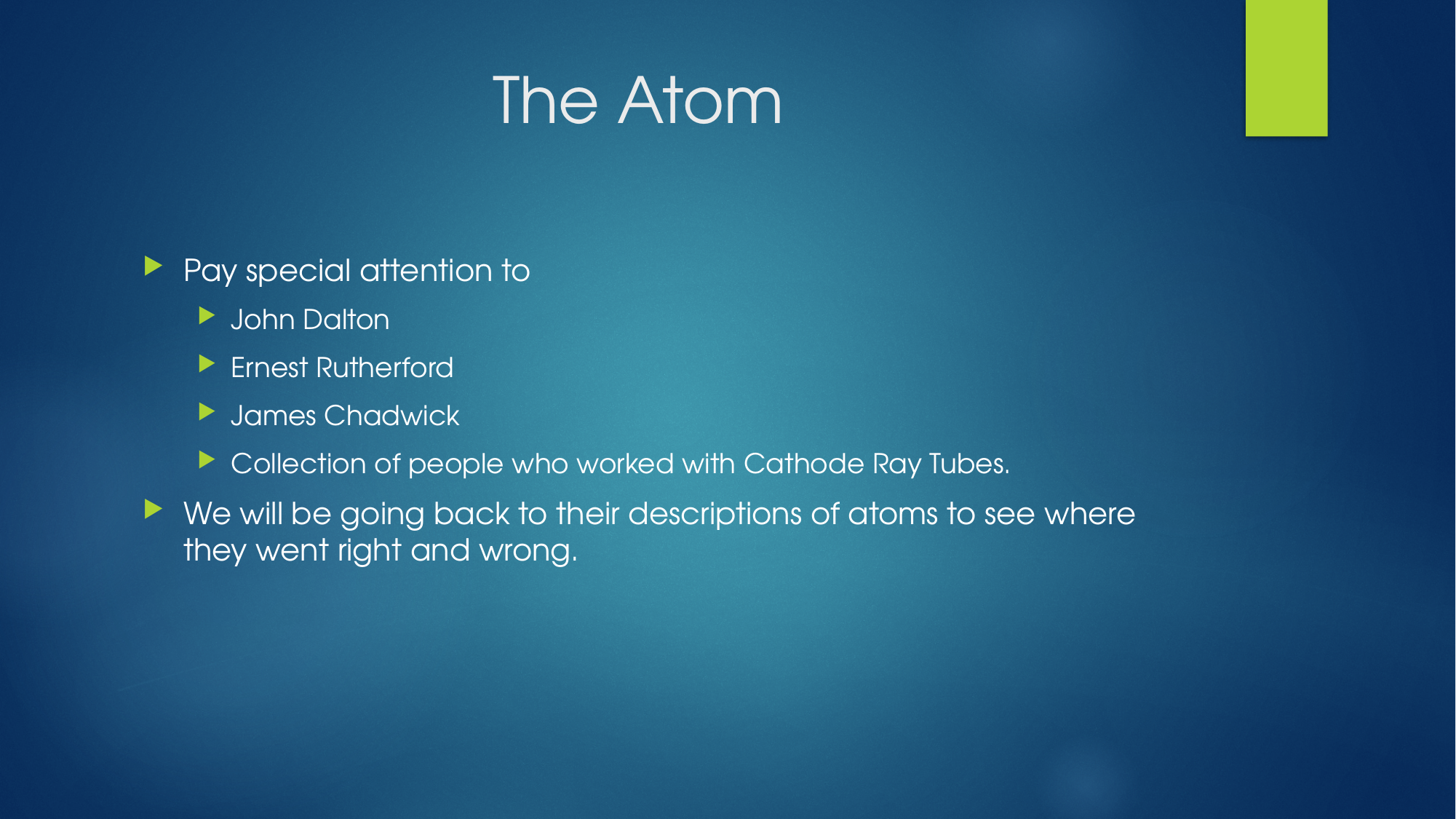

# The Atom
Pay special attention to
John Dalton
Ernest Rutherford
James Chadwick
Collection of people who worked with Cathode Ray Tubes.
We will be going back to their descriptions of atoms to see where they went right and wrong.